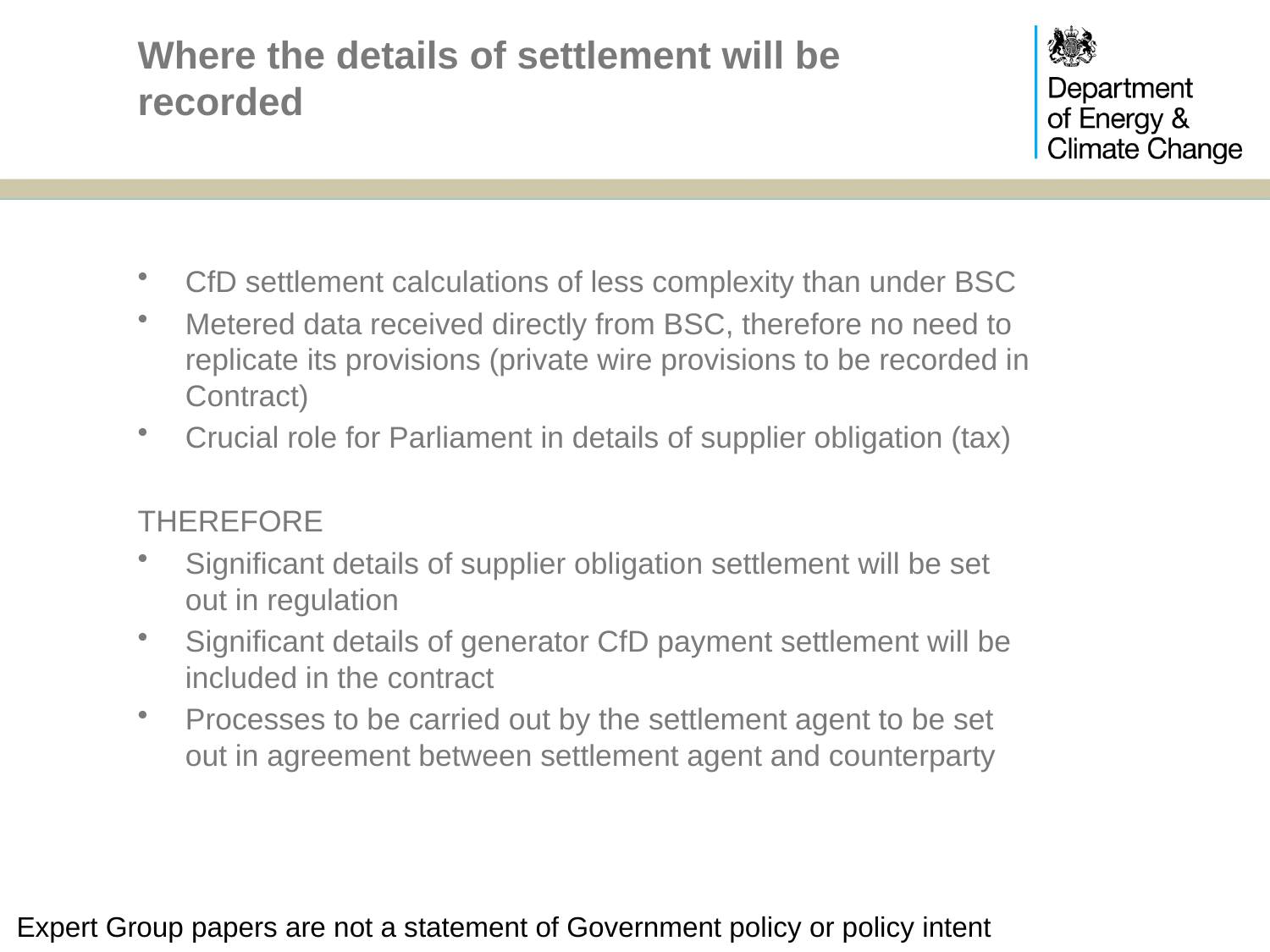

# Where the details of settlement will be recorded
CfD settlement calculations of less complexity than under BSC
Metered data received directly from BSC, therefore no need to replicate its provisions (private wire provisions to be recorded in Contract)
Crucial role for Parliament in details of supplier obligation (tax)

THEREFORE
Significant details of supplier obligation settlement will be set out in regulation
Significant details of generator CfD payment settlement will be included in the contract
Processes to be carried out by the settlement agent to be set out in agreement between settlement agent and counterparty

Expert Group papers are not a statement of Government policy or policy intent